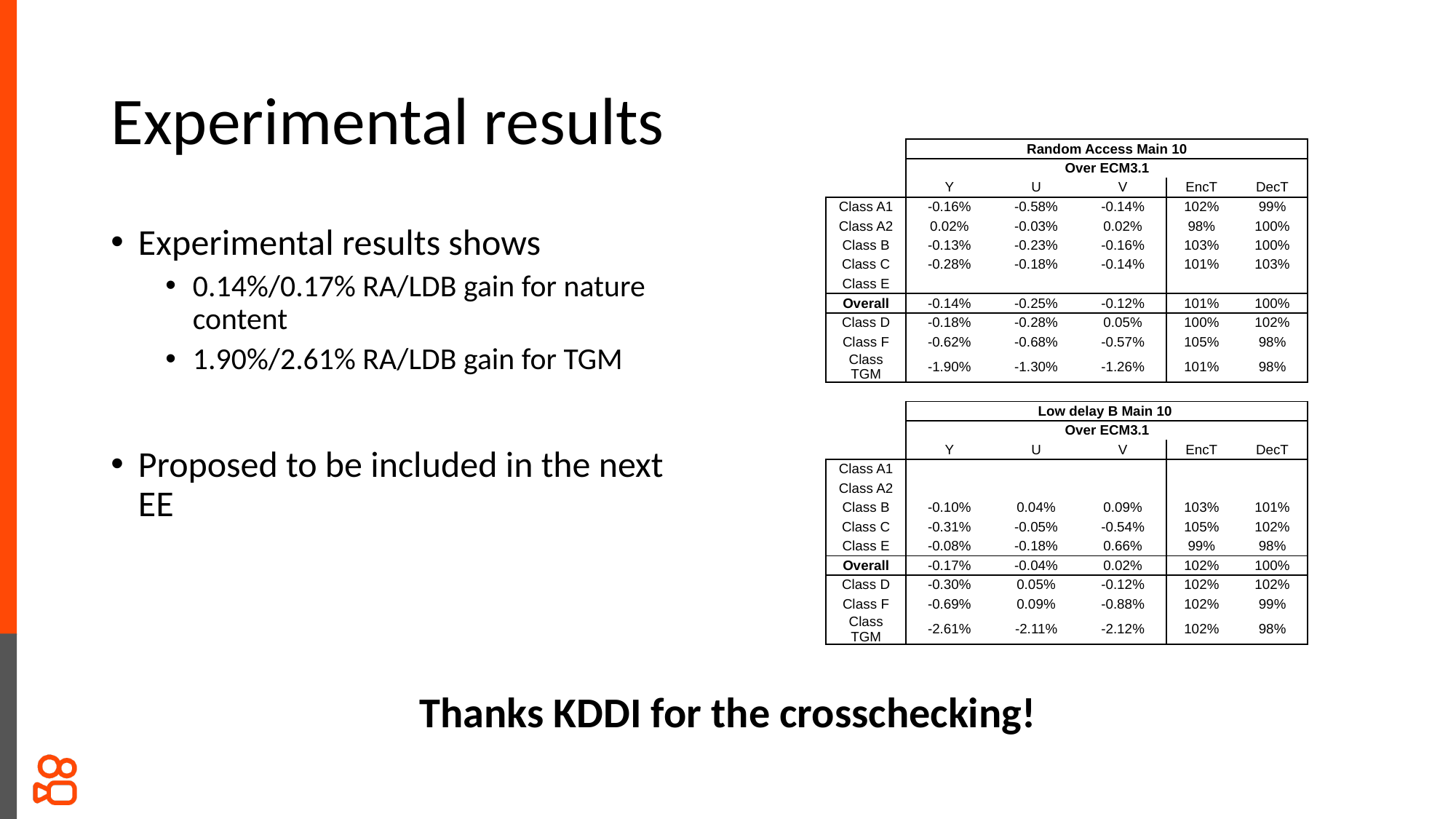

# Experimental results
|  | Random Access Main 10 |  |  |  |  |
| --- | --- | --- | --- | --- | --- |
|  | Over ECM3.1 |  |  |  |  |
|  | Y | U | V | EncT | DecT |
| Class A1 | -0.16% | -0.58% | -0.14% | 102% | 99% |
| Class A2 | 0.02% | -0.03% | 0.02% | 98% | 100% |
| Class B | -0.13% | -0.23% | -0.16% | 103% | 100% |
| Class C | -0.28% | -0.18% | -0.14% | 101% | 103% |
| Class E |  |  |  |  |  |
| Overall | -0.14% | -0.25% | -0.12% | 101% | 100% |
| Class D | -0.18% | -0.28% | 0.05% | 100% | 102% |
| Class F | -0.62% | -0.68% | -0.57% | 105% | 98% |
| Class TGM | -1.90% | -1.30% | -1.26% | 101% | 98% |
|  |  |  |  |  |  |
|  | Low delay B Main 10 |  |  |  |  |
|  | Over ECM3.1 |  |  |  |  |
|  | Y | U | V | EncT | DecT |
| Class A1 |  |  |  |  |  |
| Class A2 |  |  |  |  |  |
| Class B | -0.10% | 0.04% | 0.09% | 103% | 101% |
| Class C | -0.31% | -0.05% | -0.54% | 105% | 102% |
| Class E | -0.08% | -0.18% | 0.66% | 99% | 98% |
| Overall | -0.17% | -0.04% | 0.02% | 102% | 100% |
| Class D | -0.30% | 0.05% | -0.12% | 102% | 102% |
| Class F | -0.69% | 0.09% | -0.88% | 102% | 99% |
| Class TGM | -2.61% | -2.11% | -2.12% | 102% | 98% |
Experimental results shows
0.14%/0.17% RA/LDB gain for nature content
1.90%/2.61% RA/LDB gain for TGM

Proposed to be included in the next EE

Thanks KDDI for the crosschecking!